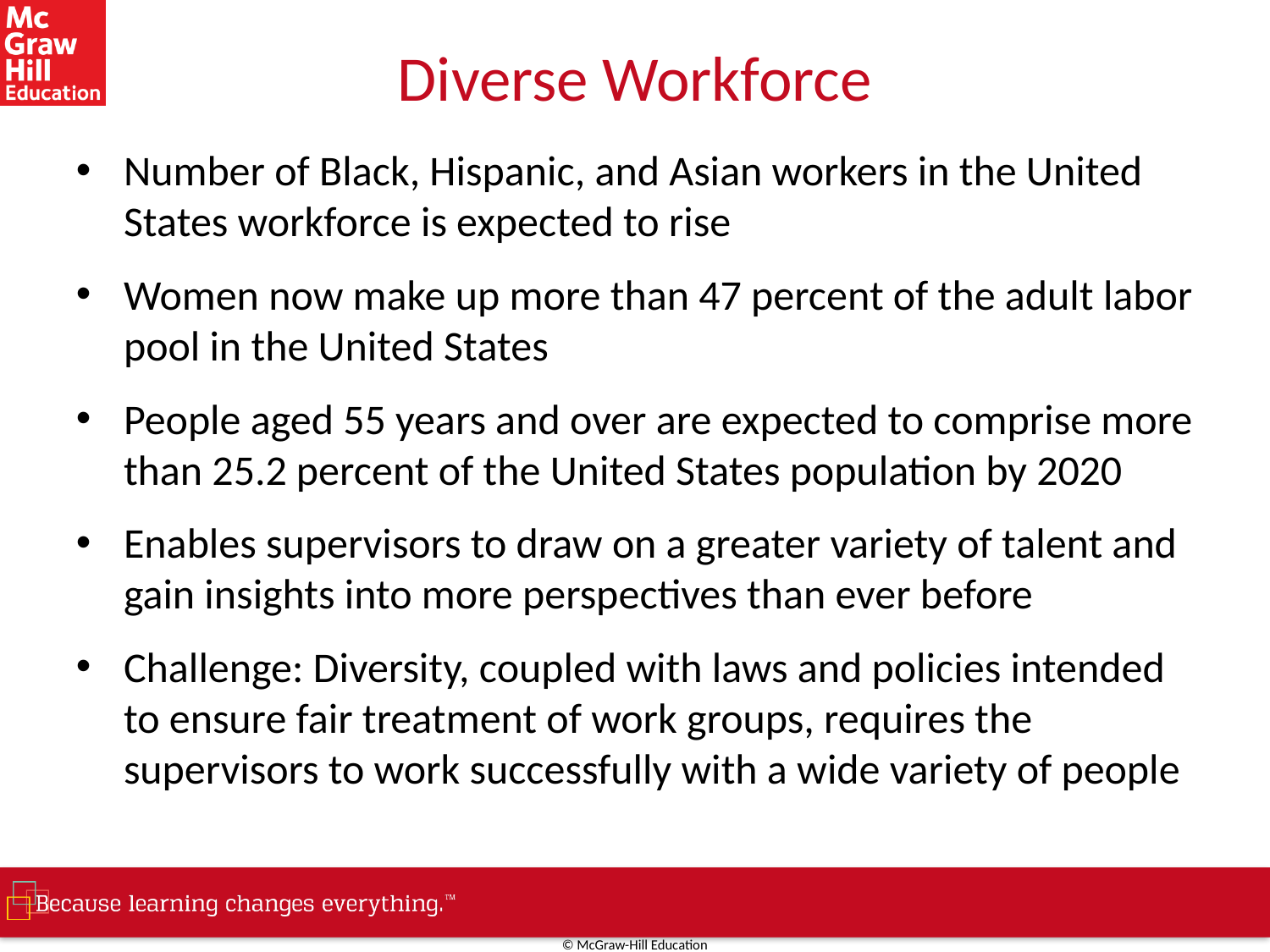

# Diverse Workforce
Number of Black, Hispanic, and Asian workers in the United States workforce is expected to rise
Women now make up more than 47 percent of the adult labor pool in the United States
People aged 55 years and over are expected to comprise more than 25.2 percent of the United States population by 2020
Enables supervisors to draw on a greater variety of talent and gain insights into more perspectives than ever before
Challenge: Diversity, coupled with laws and policies intended to ensure fair treatment of work groups, requires the supervisors to work successfully with a wide variety of people